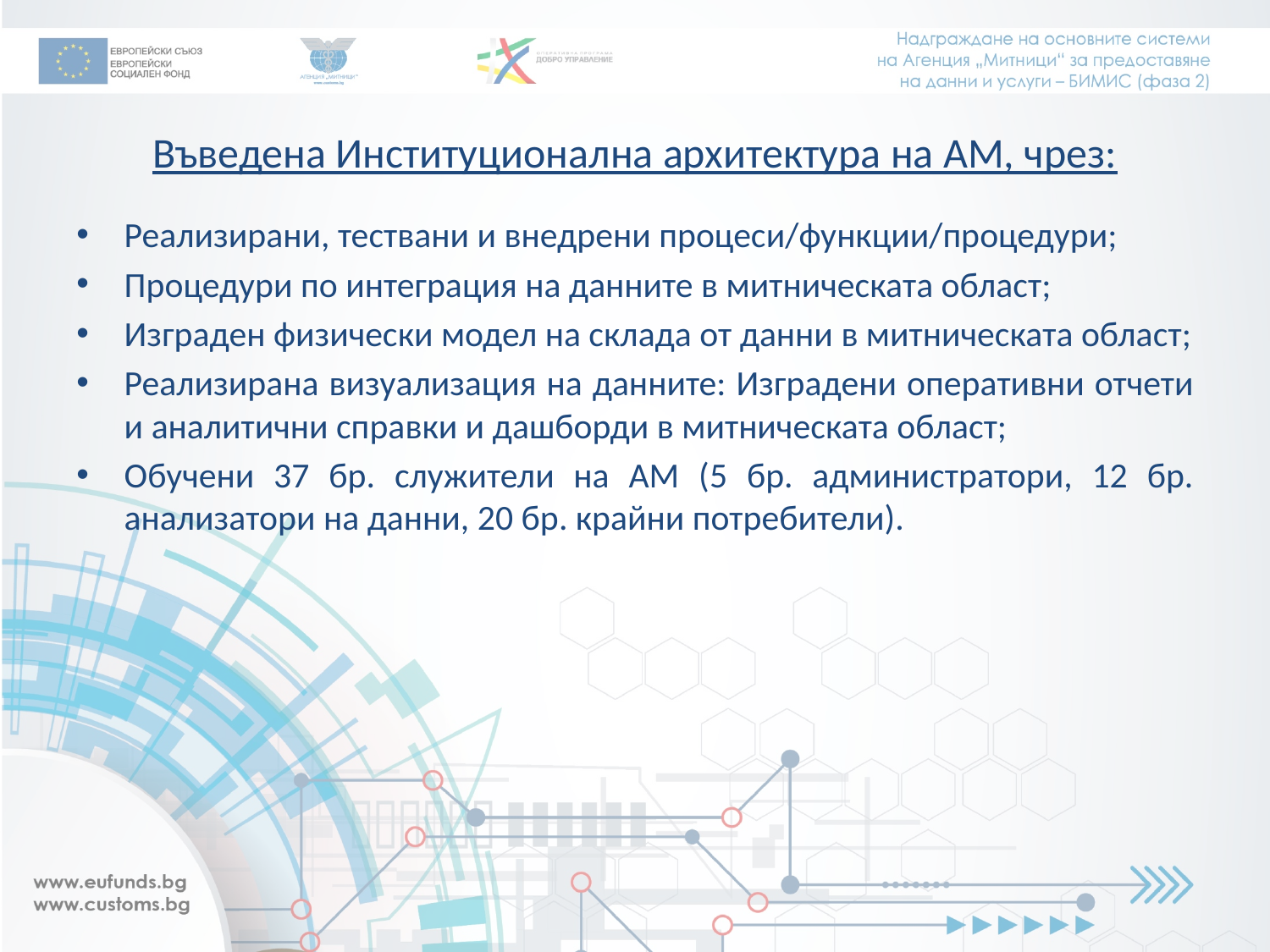

# Въведена Институционална архитектура на АМ, чрез:
Реализирани, тествани и внедрени процеси/функции/процедури;
Процедури по интеграция на данните в митническата област;
Изграден физически модел на склада от данни в митническата област;
Реализирана визуализация на данните: Изградени оперативни отчети и аналитични справки и дашборди в митническата област;
Обучени 37 бр. служители на АМ (5 бр. администратори, 12 бр. анализатори на данни, 20 бр. крайни потребители).